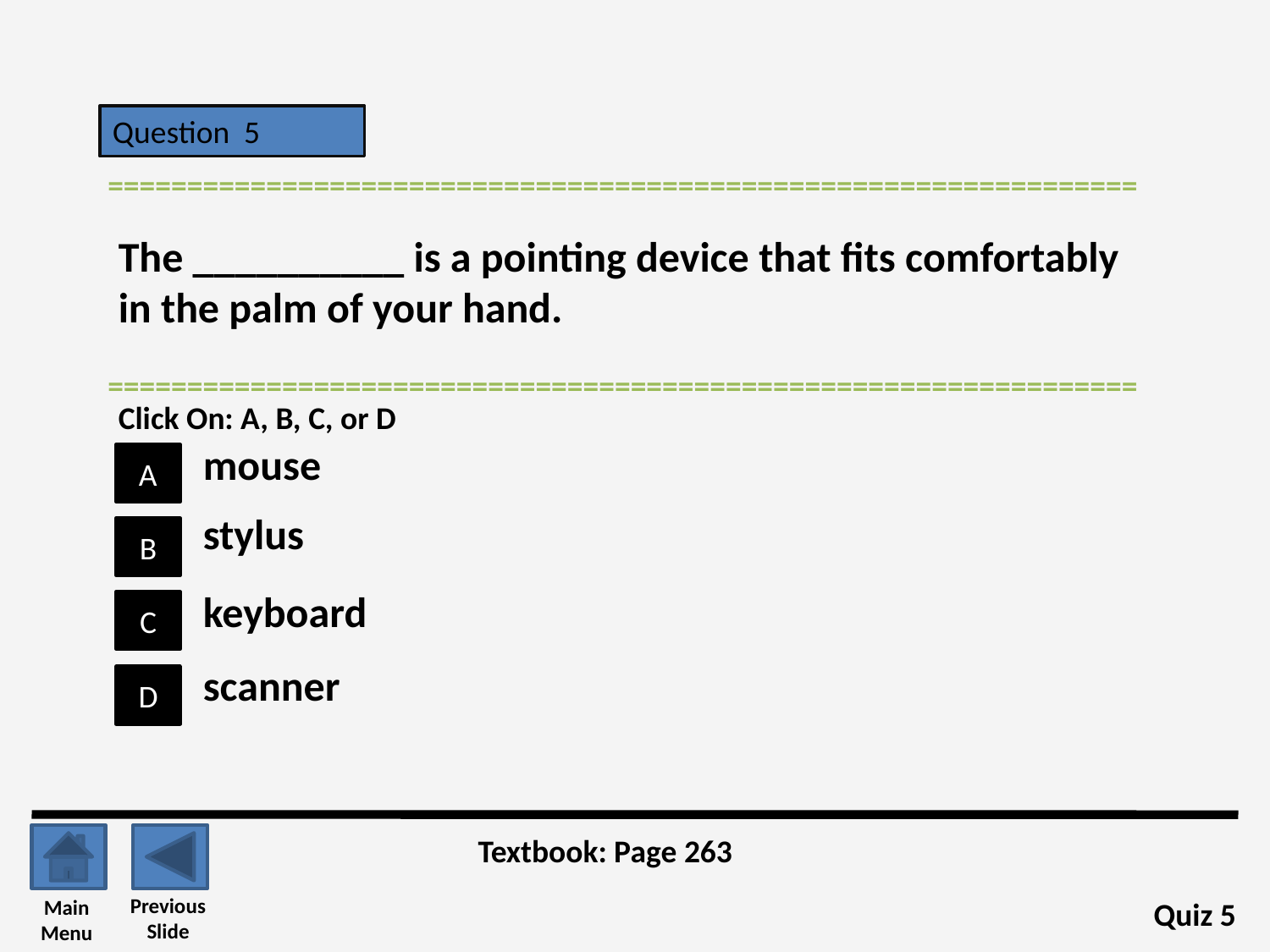

Question  5
=================================================================
The __________ is a pointing device that fits comfortably in the palm of your hand.
=================================================================
Click On: A, B, C, or D

mouse
A
stylus
B
keyboard
C
scanner
D

Textbook: Page 263
Previous
Slide
Main
Menu
Quiz 5